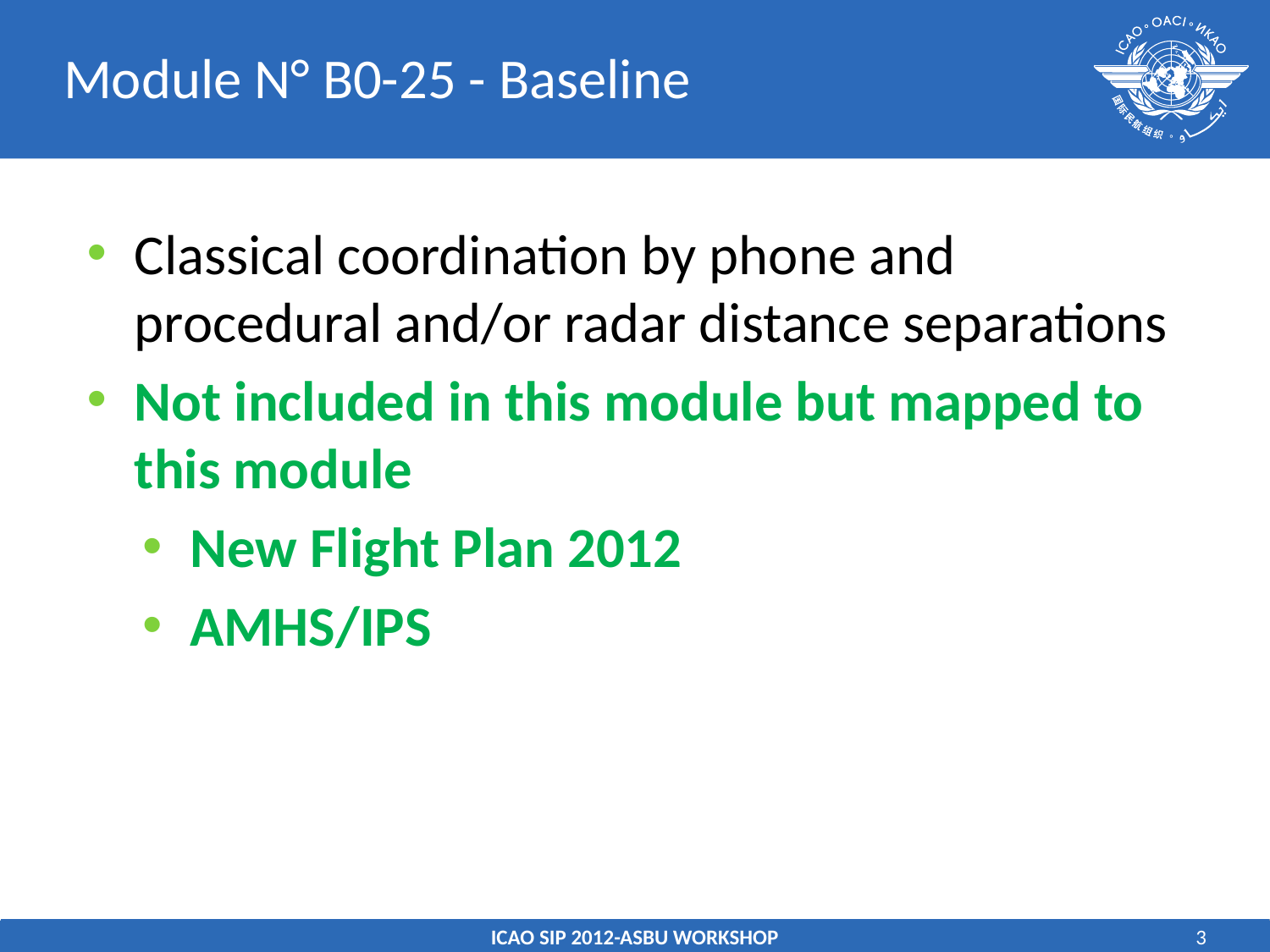

# Module N° B0-25 - Baseline
Classical coordination by phone and procedural and/or radar distance separations
Not included in this module but mapped to this module
New Flight Plan 2012
AMHS/IPS

ICAO SIP 2012-ASBU WORKSHOP
3